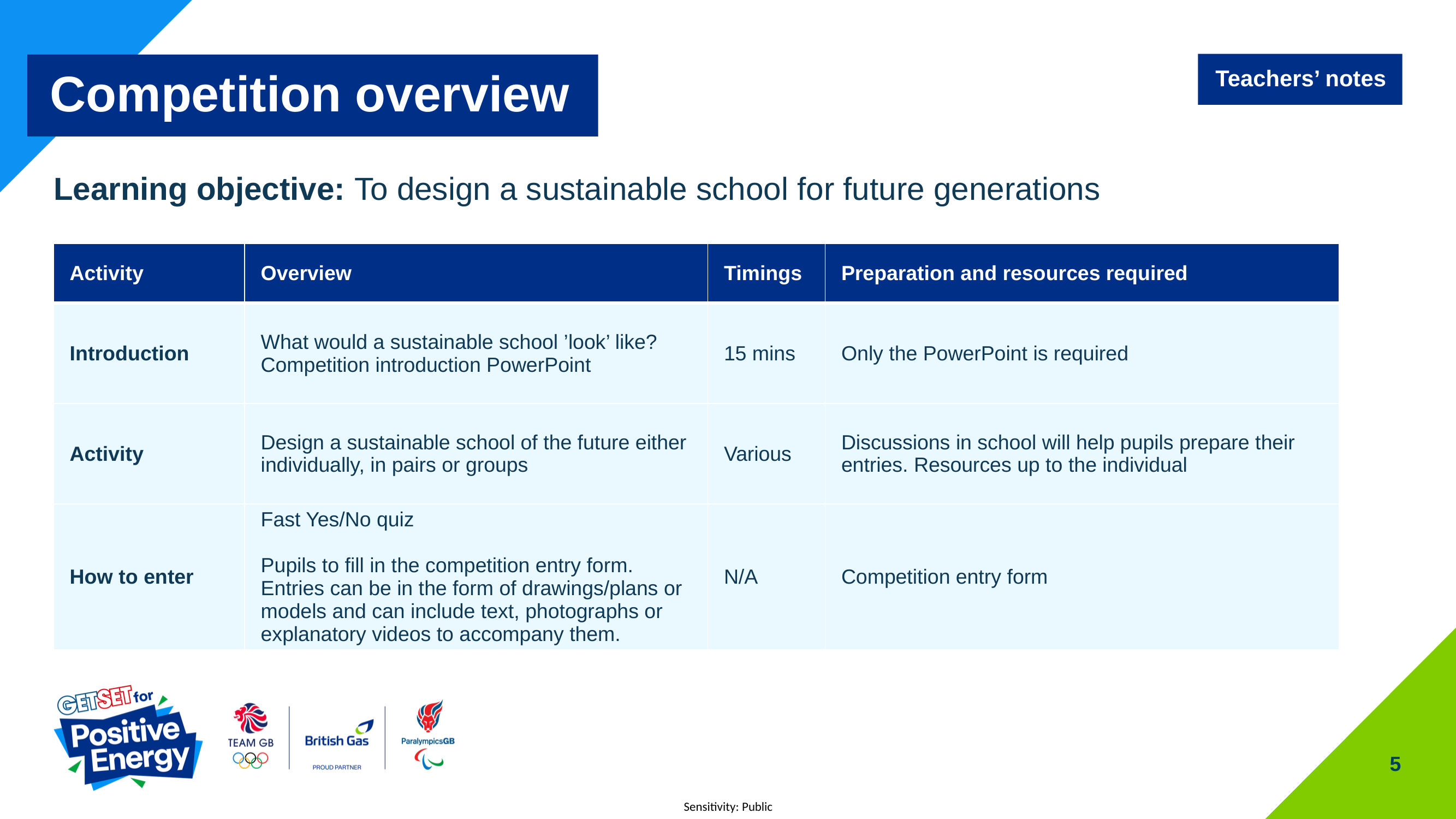

Teachers’ notes
# Competition overview
​Learning objective: To design a sustainable school for future generations
| Activity | Overview | Timings | Preparation and resources required |
| --- | --- | --- | --- |
| Introduction | What would a sustainable school ’look’ like? Competition introduction PowerPoint | 15 mins | Only the PowerPoint is required |
| Activity | Design a sustainable school of the future either individually, in pairs or groups | Various | Discussions in school will help pupils prepare their entries. Resources up to the individual |
| How to enter | Fast Yes/No quiz Pupils to fill in the competition entry form. Entries can be in the form of drawings/plans or models and can include text, photographs or explanatory videos to accompany them.​ | N/A | Competition entry form |
5